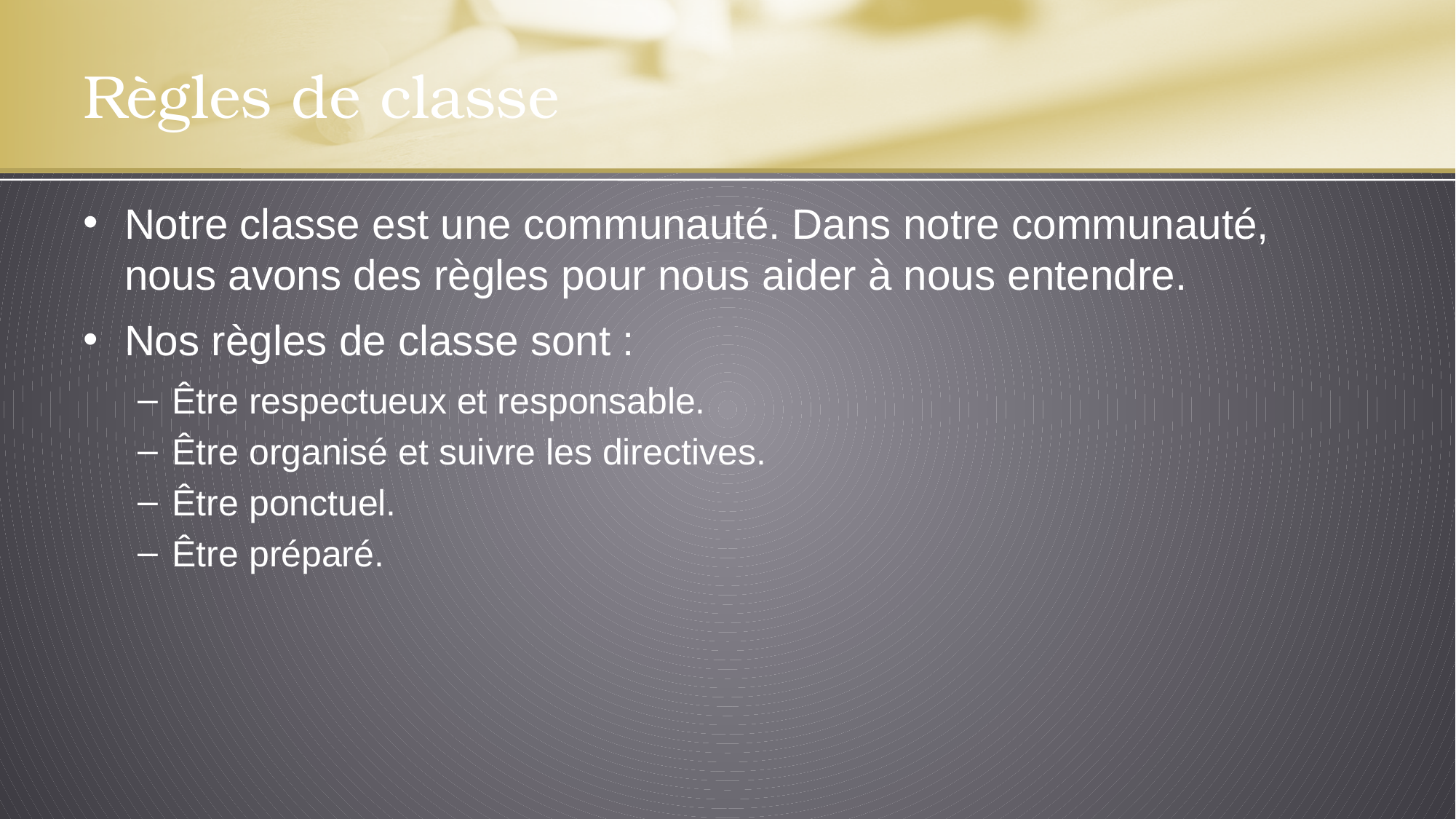

# Règles de classe
Notre classe est une communauté. Dans notre communauté, nous avons des règles pour nous aider à nous entendre.
Nos règles de classe sont :
Être respectueux et responsable.
Être organisé et suivre les directives.
Être ponctuel.
Être préparé.